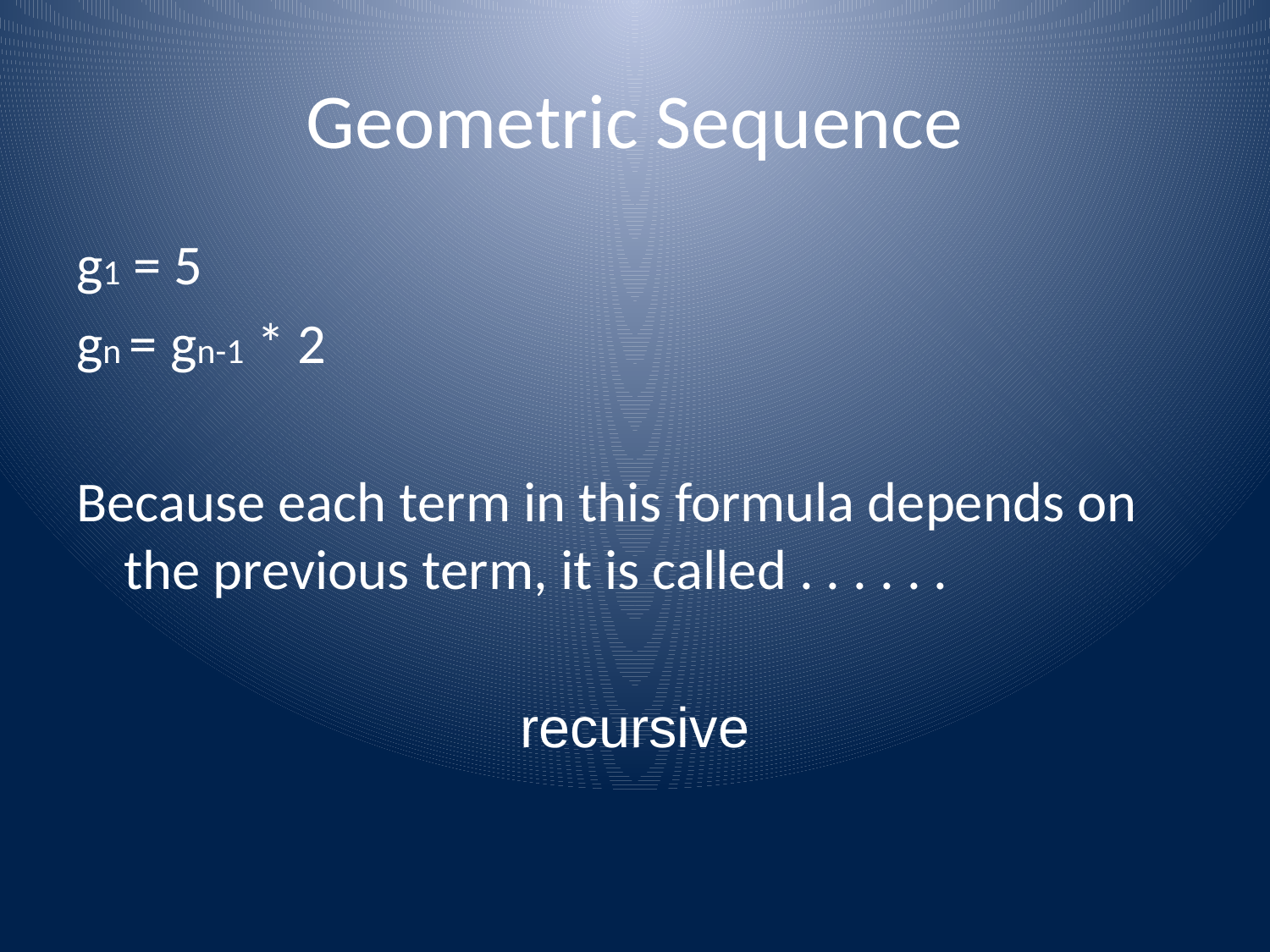

# Geometric Sequence
g1 = 5
gn = gn-1 * 2

Because each term in this formula depends on the previous term, it is called . . . . . .

recursive